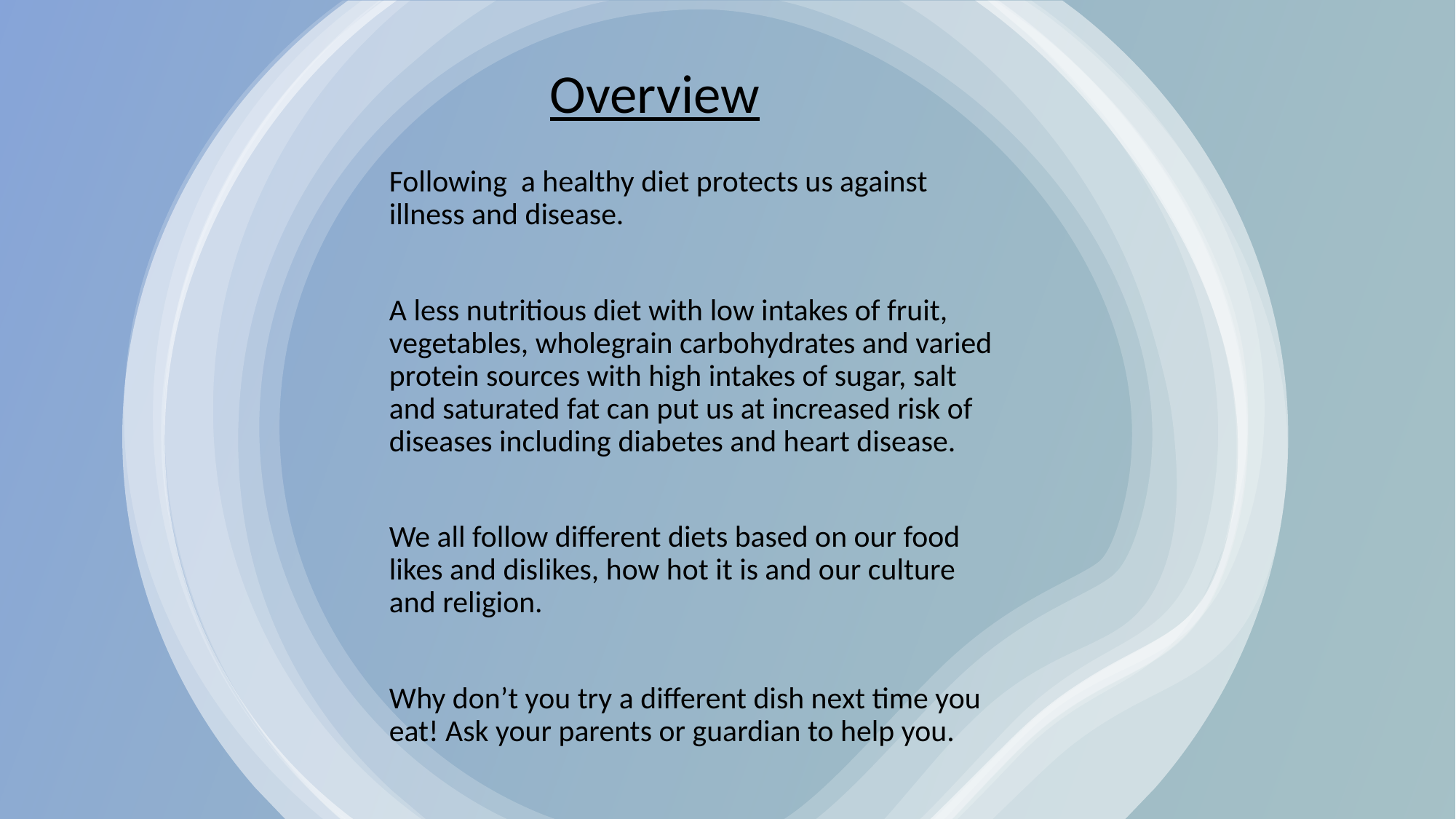

# Overview

Following  a healthy diet protects us against illness and disease.

A less nutritious diet with low intakes of fruit, vegetables, wholegrain carbohydrates and varied protein sources with high intakes of sugar, salt and saturated fat can put us at increased risk of diseases including diabetes and heart disease.

We all follow different diets based on our food likes and dislikes, how hot it is and our culture and religion.

Why don’t you try a different dish next time you eat! Ask your parents or guardian to help you.